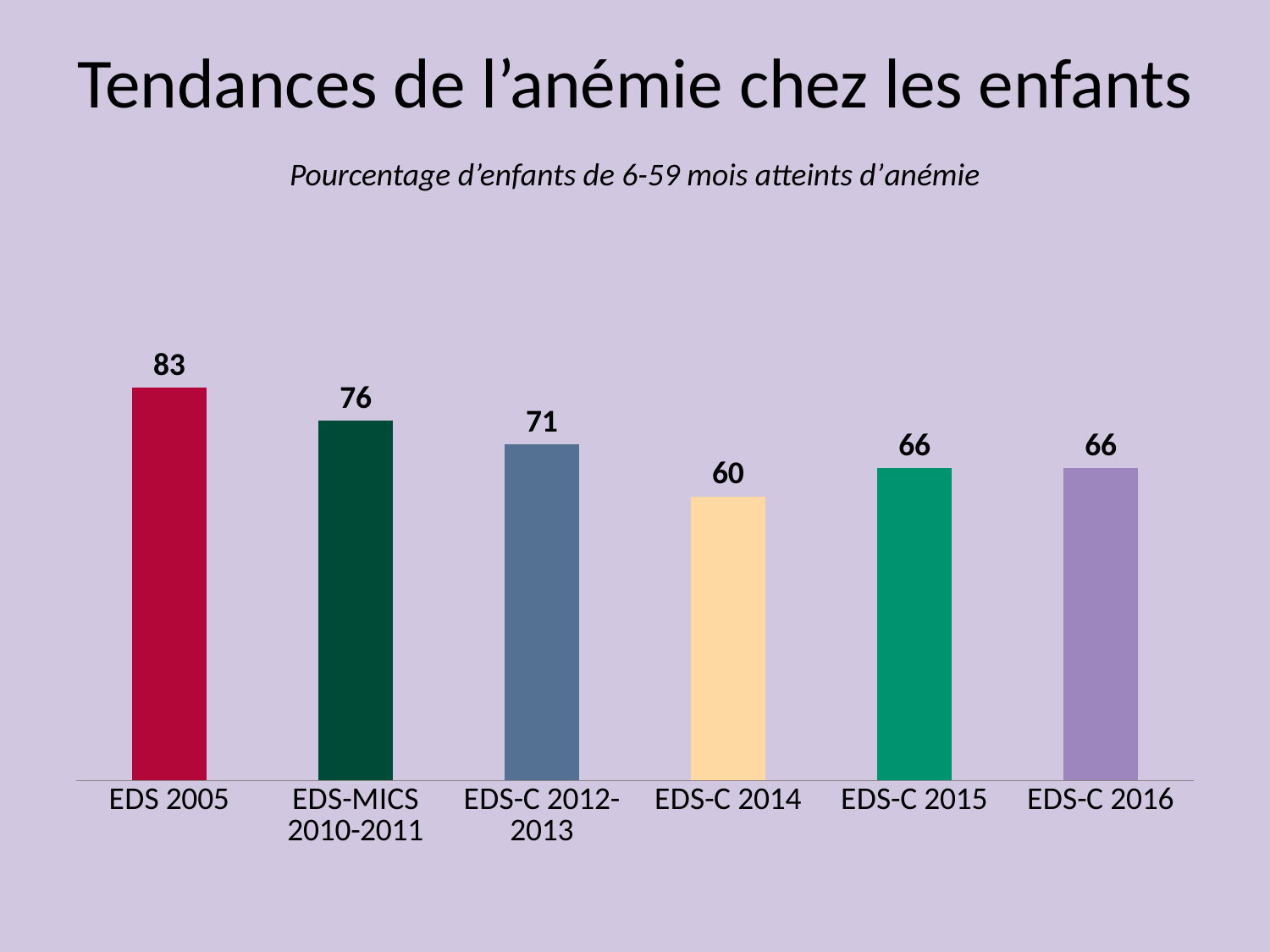

Tendances de l’anémie chez les enfants
Pourcentage d’enfants de 6-59 mois atteints d’anémie

### Chart

| Category | Series 1 |
|---|---|
| EDS 2005 | 83.0 |
| EDS-MICS 2010-2011 | 76.0 |
| EDS-C 2012-2013 | 71.0 |
| EDS-C 2014 | 60.0 |
| EDS-C 2015 | 66.0 |
| EDS-C 2016 | 66.0 |